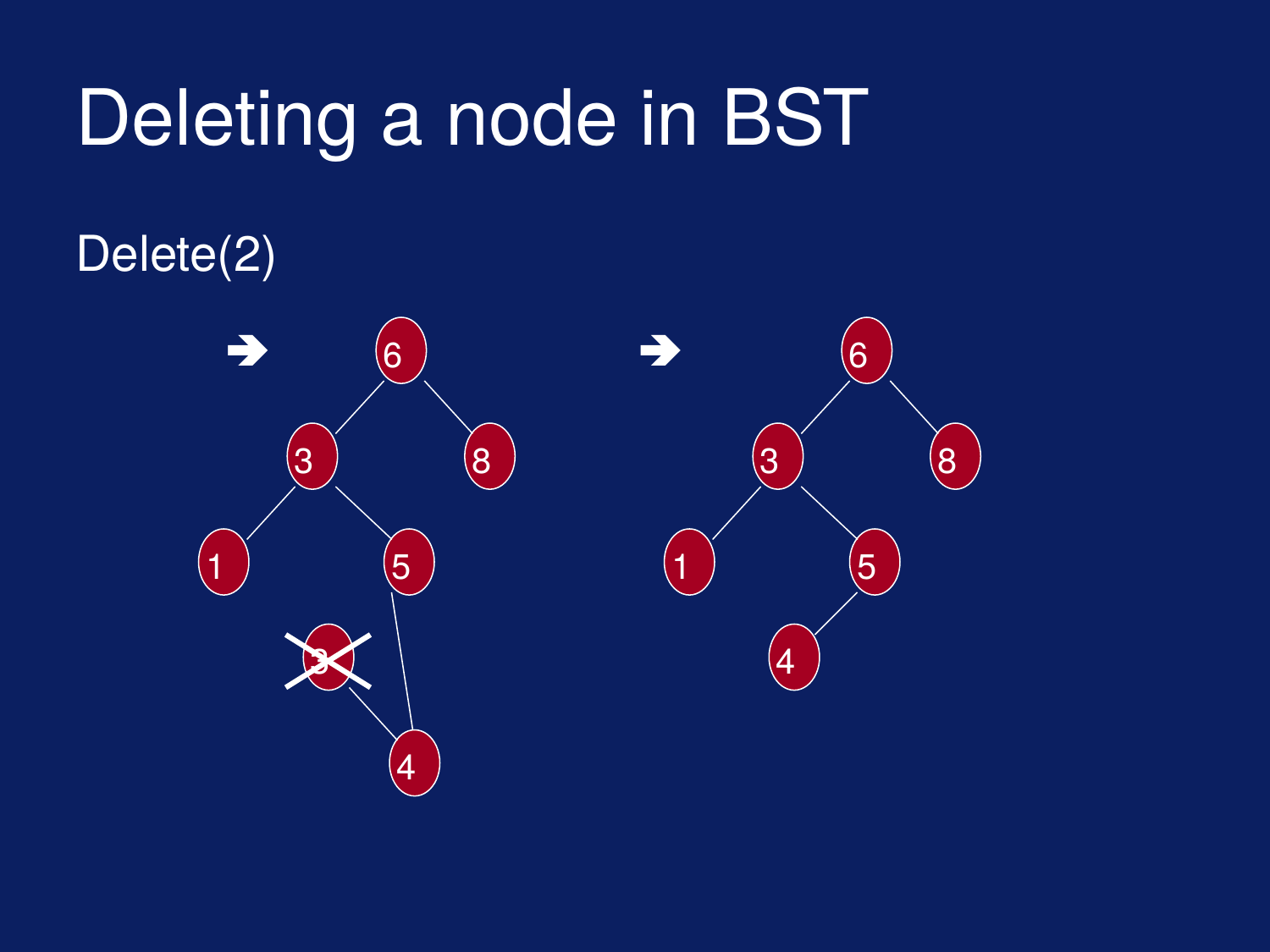

# Deleting a node in BST
Delete(2)
🢂

6
🢂

6

3

8

3

8

1

5

1

5

3

4

4